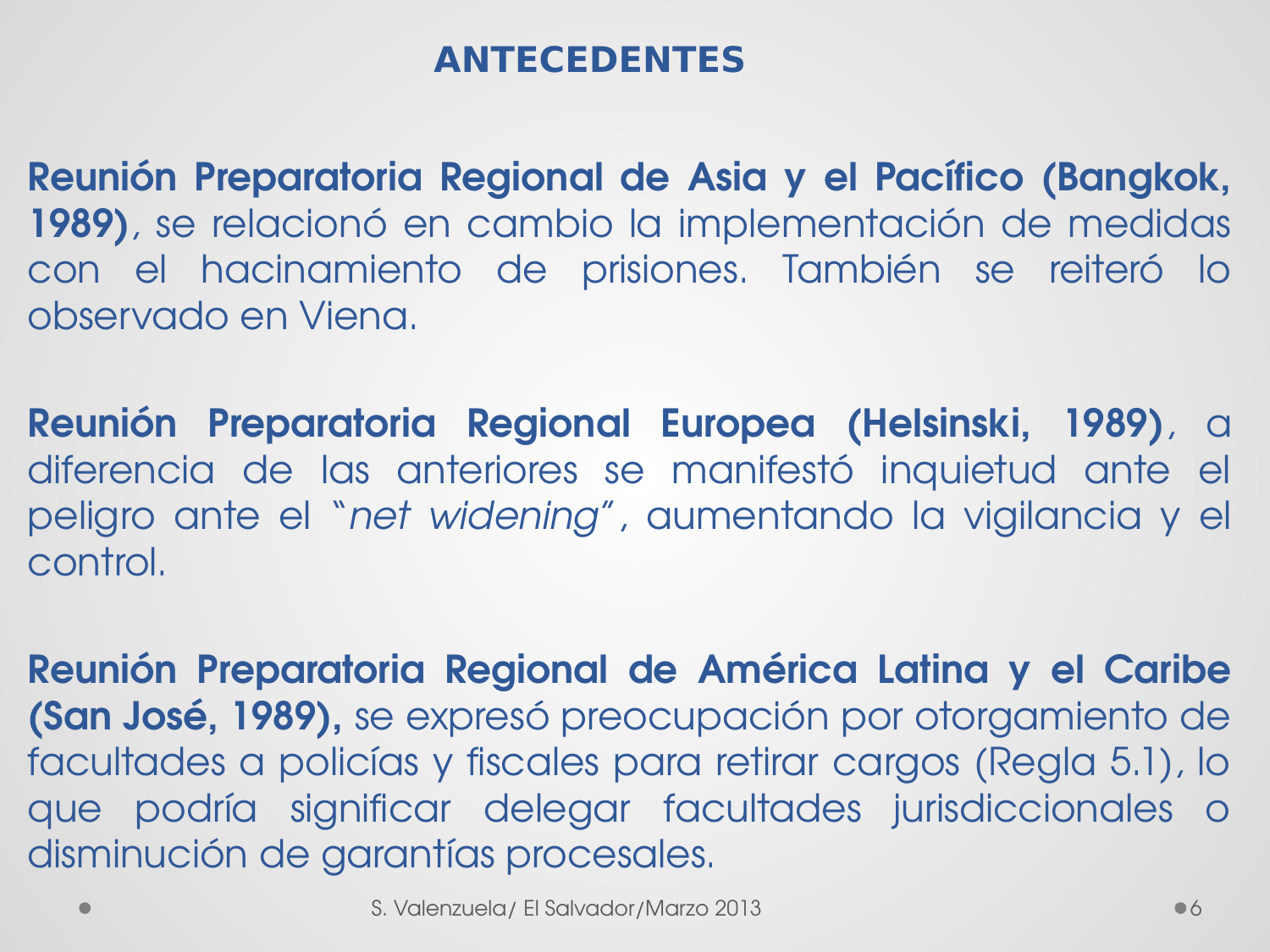

# ANTECEDENTES
Reunión Preparatoria Regional de Asia y el Pacífico (Bangkok, 1989), se relacionó en cambio la implementación de medidas con el hacinamiento de prisiones. También se reiteró lo observado en Viena.

Reunión Preparatoria Regional Europea (Helsinski, 1989), a diferencia de las anteriores se manifestó inquietud ante el peligro ante el “net widening”, aumentando la vigilancia y el control.

Reunión Preparatoria Regional de América Latina y el Caribe (San José, 1989), se expresó preocupación por otorgamiento de facultades a policías y fiscales para retirar cargos (Regla 5.1), lo que podría significar delegar facultades jurisdiccionales o disminución de garantías procesales.

6
S. Valenzuela/ El Salvador/Marzo 2013